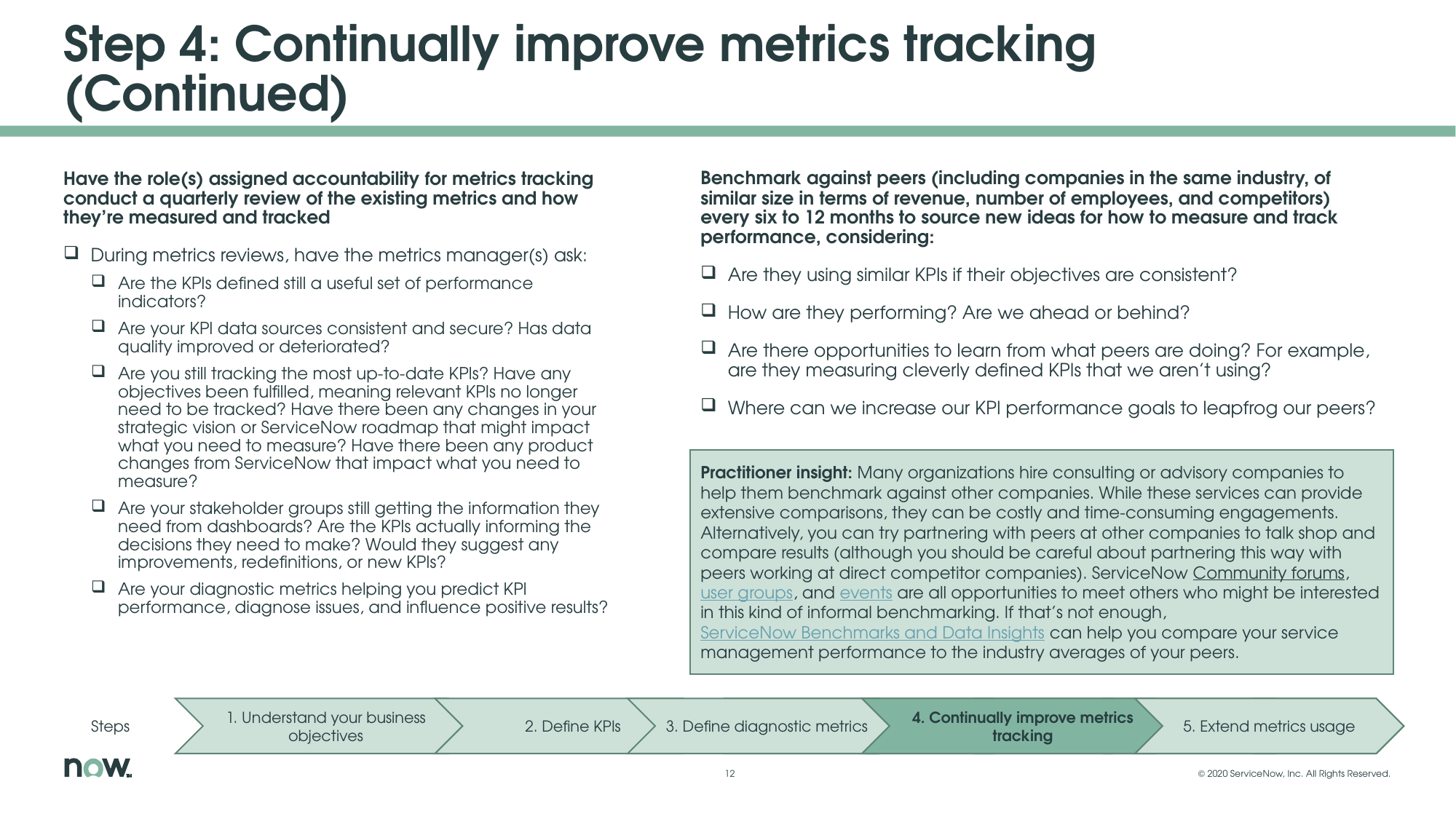

# Step 4: Continually improve metrics tracking (Continued)

Have the role(s) assigned accountability for metrics tracking conduct a quarterly review of the existing metrics and how they’re measured and tracked
During metrics reviews, have the metrics manager(s) ask:
Are the KPIs defined still a useful set of performance indicators?
Are your KPI data sources consistent and secure? Has data quality improved or deteriorated?
Are you still tracking the most up-to-date KPIs? Have any objectives been fulfilled, meaning relevant KPIs no longer need to be tracked? Have there been any changes in your strategic vision or ServiceNow roadmap that might impact what you need to measure? Have there been any product changes from ServiceNow that impact what you need to measure?
Are your stakeholder groups still getting the information they need from dashboards? Are the KPIs actually informing the decisions they need to make? Would they suggest any improvements, redefinitions, or new KPIs?
Are your diagnostic metrics helping you predict KPI performance, diagnose issues, and influence positive results?
Benchmark against peers (including companies in the same industry, of similar size in terms of revenue, number of employees, and competitors) every six to 12 months to source new ideas for how to measure and track performance, considering:
Are they using similar KPIs if their objectives are consistent?
How are they performing? Are we ahead or behind?
Are there opportunities to learn from what peers are doing? For example, are they measuring cleverly defined KPIs that we aren’t using?
Where can we increase our KPI performance goals to leapfrog our peers?
Practitioner insight: Many organizations hire consulting or advisory companies to help them benchmark against other companies. While these services can provide extensive comparisons, they can be costly and time-consuming engagements. Alternatively, you can try partnering with peers at other companies to talk shop and compare results (although you should be careful about partnering this way with peers working at direct competitor companies). ServiceNow Community forums, user groups, and events are all opportunities to meet others who might be interested in this kind of informal benchmarking. If that’s not enough, ServiceNow Benchmarks and Data Insights can help you compare your service management performance to the industry averages of your peers.
Steps
1. Understand your business objectives
2. Define KPIs
3. Define diagnostic metrics
4. Continually improve metrics tracking
5. Extend metrics usage
Steps
1. Understand business objectives
2. Define KPIs
3. Define diagnostic metrics
4. Continually improve metrics tracking
5. Extend metrics usage